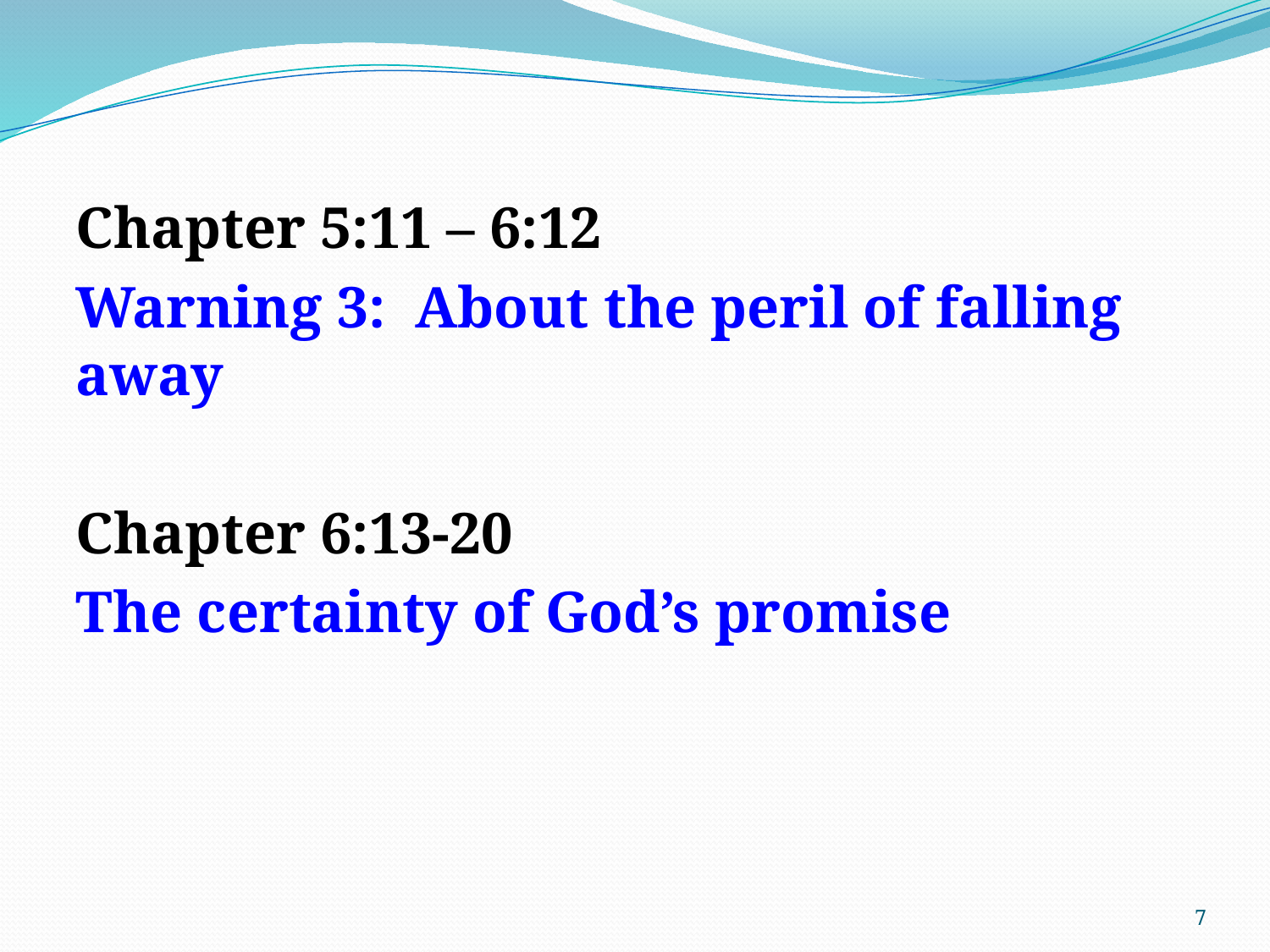

#
Chapter 5:11 – 6:12
Warning 3:  About the peril of falling away

Chapter 6:13-20
The certainty of God’s promise
7